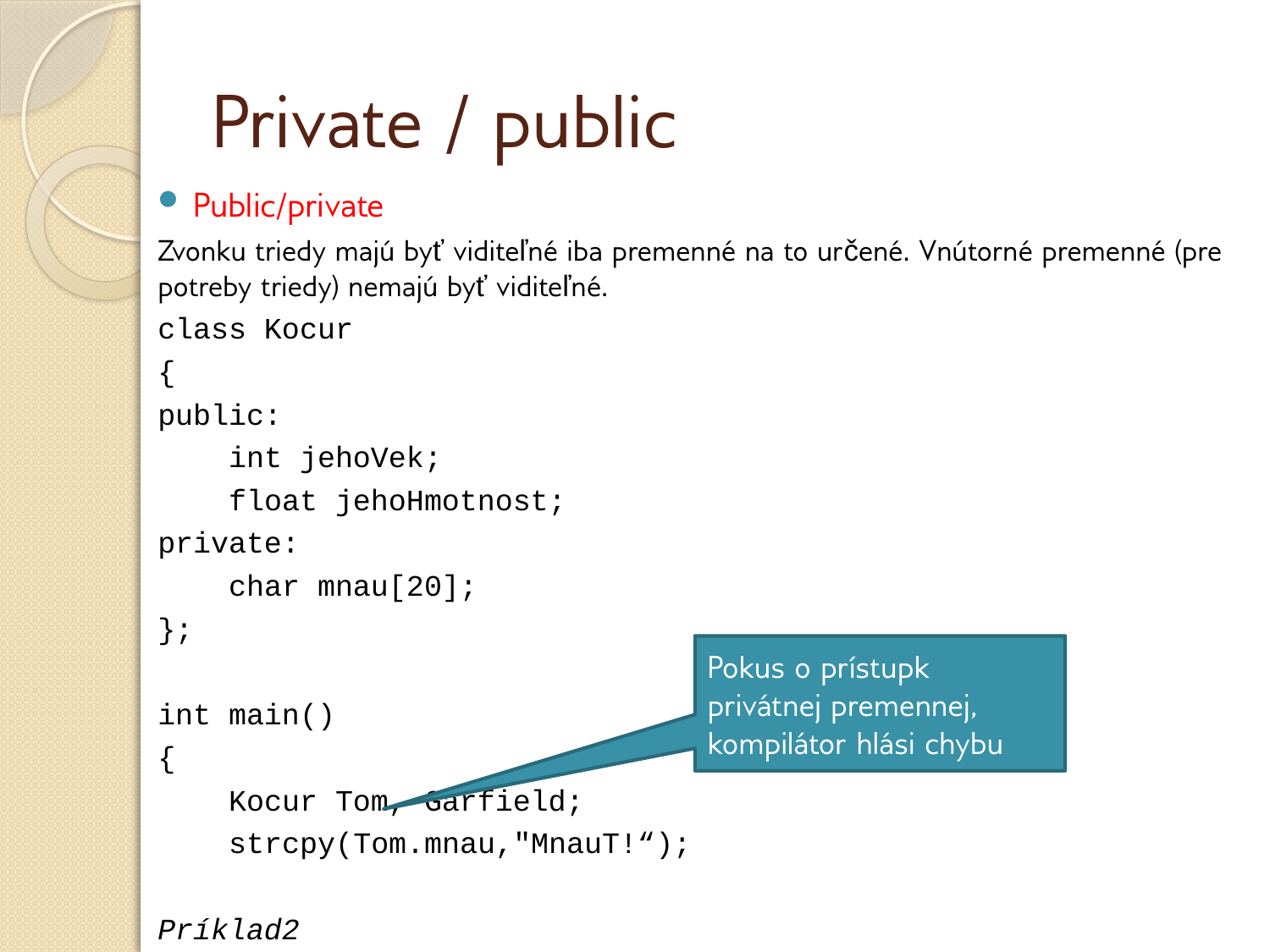

# Private / public
Public/private
Zvonku triedy majú byť viditeľné iba premenné na to určené. Vnútorné premenné (pre potreby triedy) nemajú byť viditeľné.
class Kocur
{
public:
    int jehoVek;
    float jehoHmotnost;
private:
    char mnau[20];
};

int main()
{
    Kocur Tom, Garfield;
    strcpy(Tom.mnau,"MnauT!“);

Príklad2

Pokus o prístupk privátnej premennej,  kompilátor hlási chybu